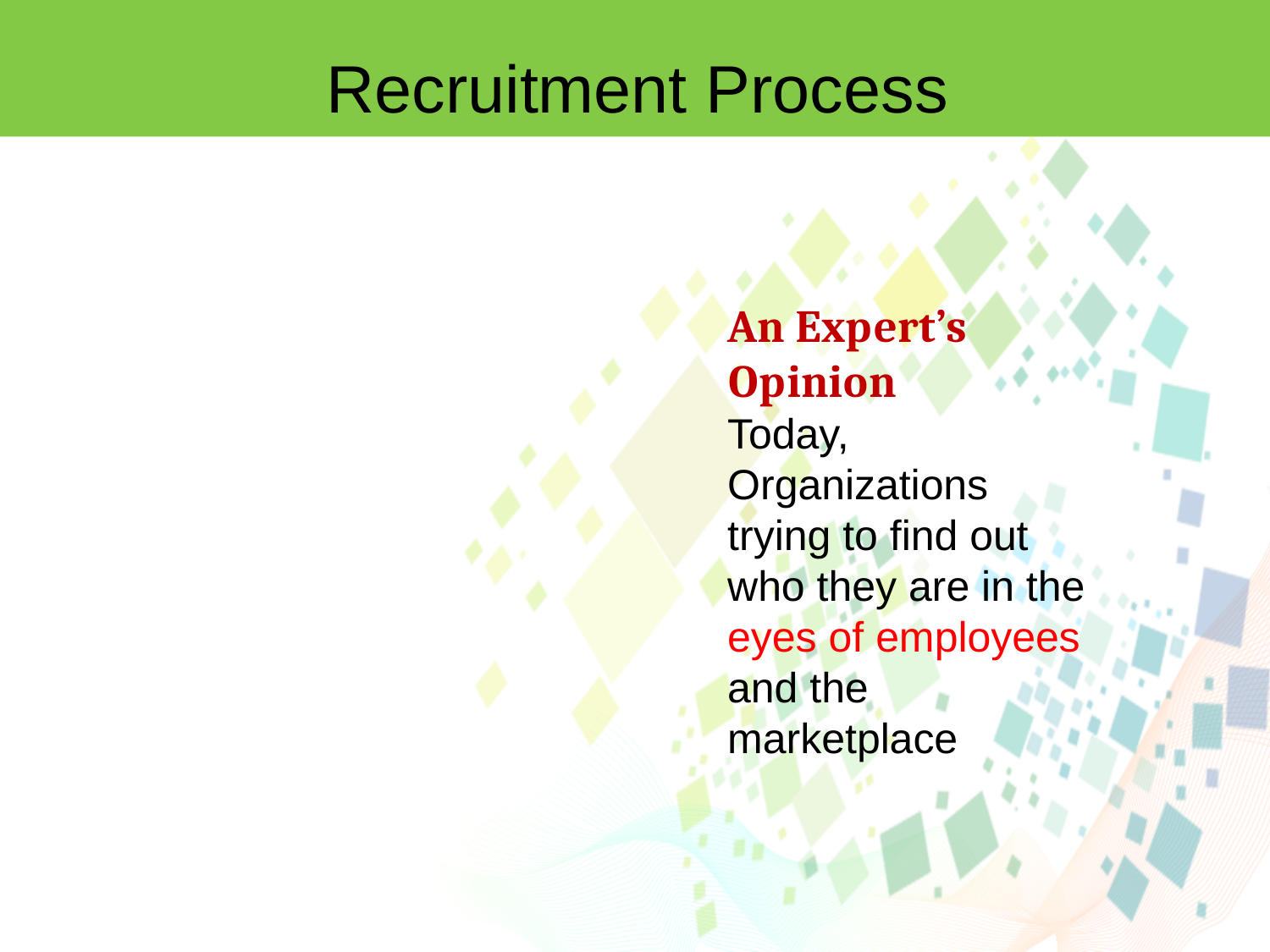

Recruitment Process
An Expert’s Opinion
Today, Organizations trying to find out who they are in the eyes of employees and the marketplace